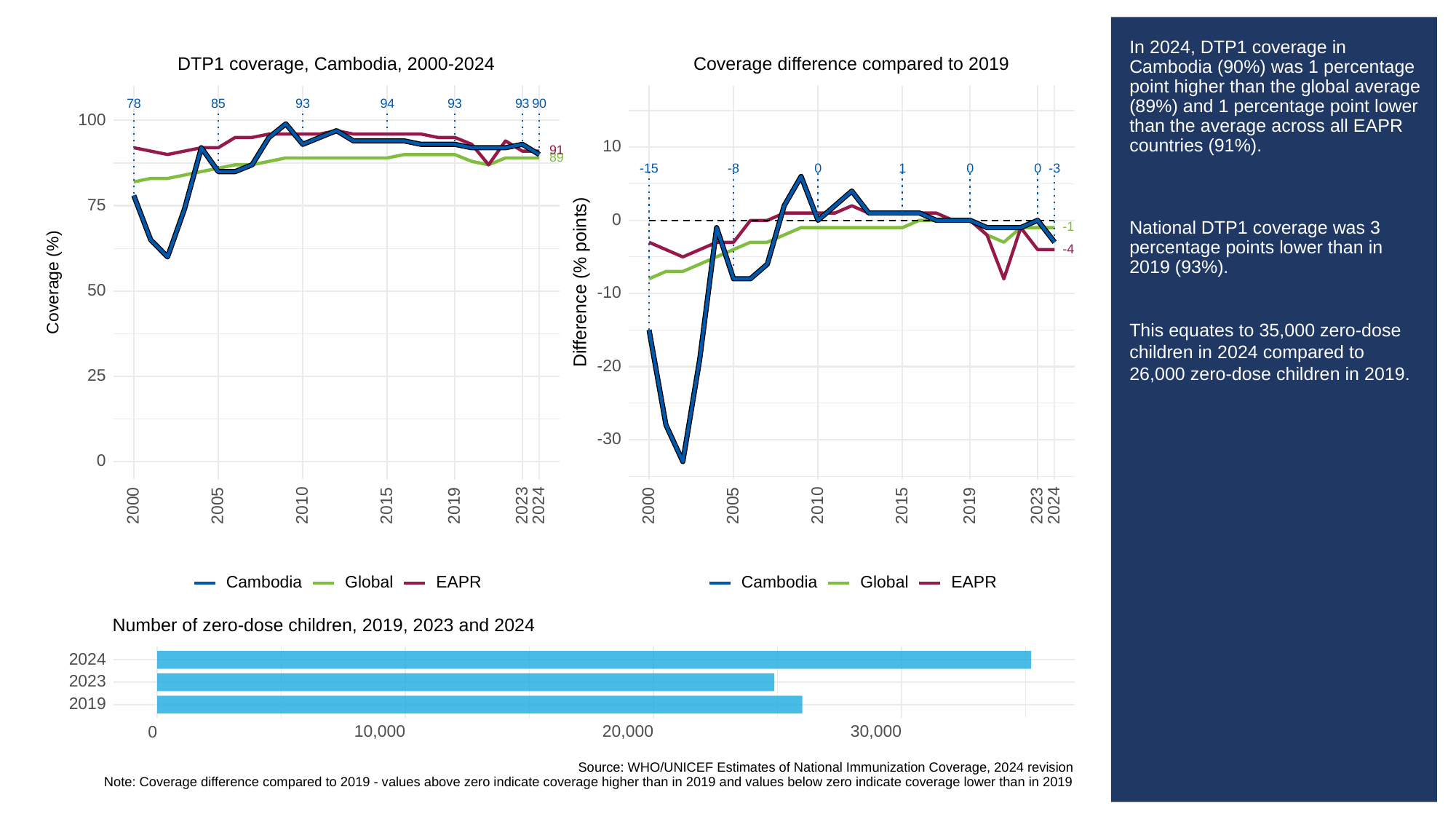

# In 2024, DTP1 coverage in Cambodia (90%) was 1 percentage point higher than the global average (89%) and 1 percentage point lower than the average across all EAPR countries (91%).

National DTP1 coverage was 3 percentage points lower than in 2019 (93%).

This equates to 35,000 zero-dose children in 2024 compared to 26,000 zero-dose children in 2019.

DTP1 coverage, Cambodia, 2000-2024
Coverage difference compared to 2019

93
93
93
78
85
94
90

100

10
91

89

-3
-15
-8
0
0
0
1

75

0

-1
-4

Difference (% points)
Coverage (%)
50
-10

-20

25

-30

0

2023
2023
2000
2005
2010
2015
2019
2024
2000
2005
2010
2015
2019
2024
Cambodia
Global
Cambodia
Global
EAPR
EAPR

Number of zero-dose children, 2019, 2023 and 2024

2024

2023

2019

10,000
20,000
30,000
0
Source: WHO/UNICEF Estimates of National Immunization Coverage, 2024 revision
Note: Coverage difference compared to 2019 - values above zero indicate coverage higher than in 2019 and values below zero indicate coverage lower than in 2019